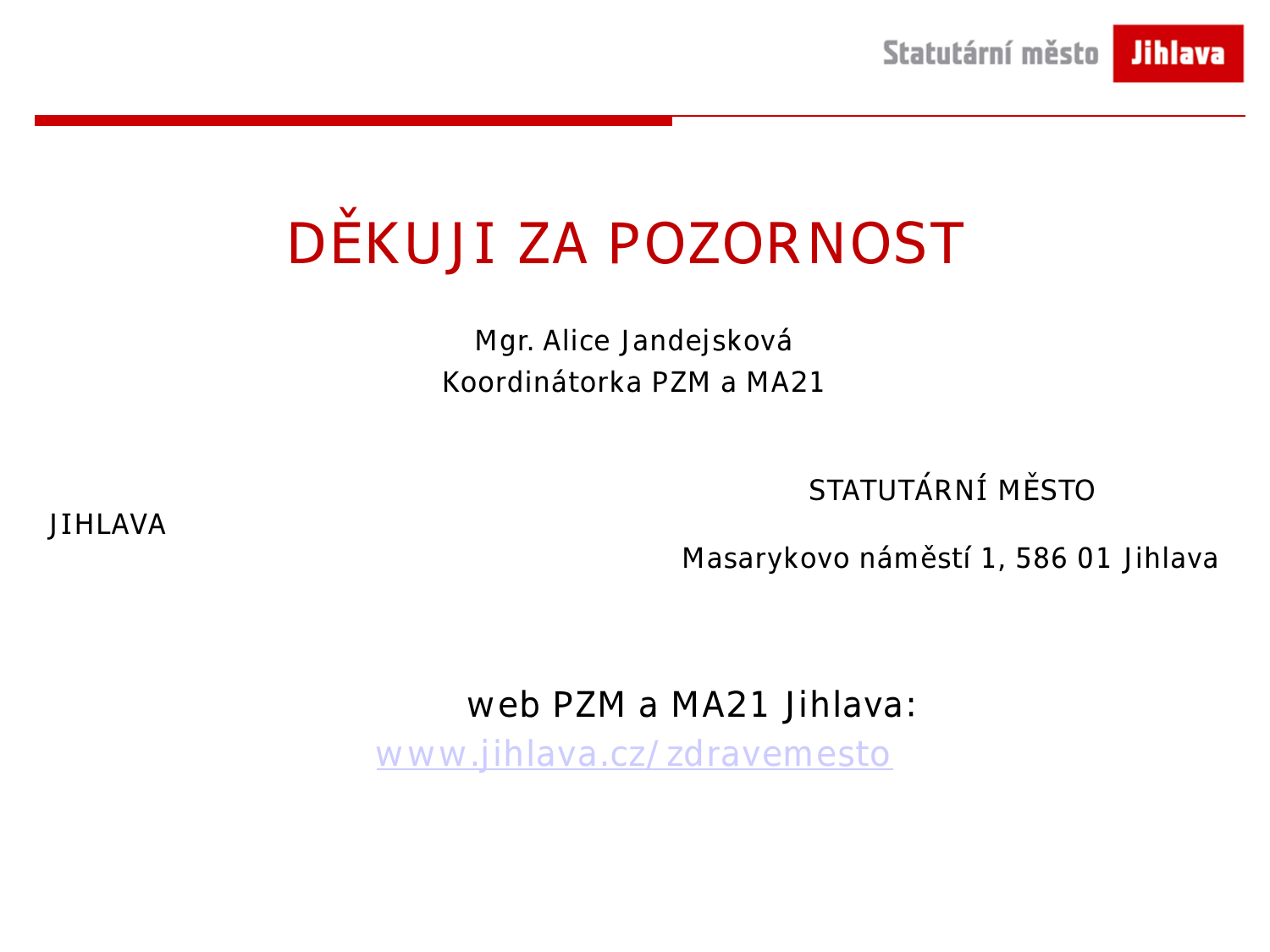

#

DĚKUJI ZA POZORNOST

Mgr. Alice Jandejsková
Koordinátorka PZM a MA21
						STATUTÁRNÍ MĚSTO JIHLAVA
				 	Masarykovo náměstí 1, 586 01 Jihlava
	web PZM a MA21 Jihlava:
	www.jihlava.cz/zdravemesto